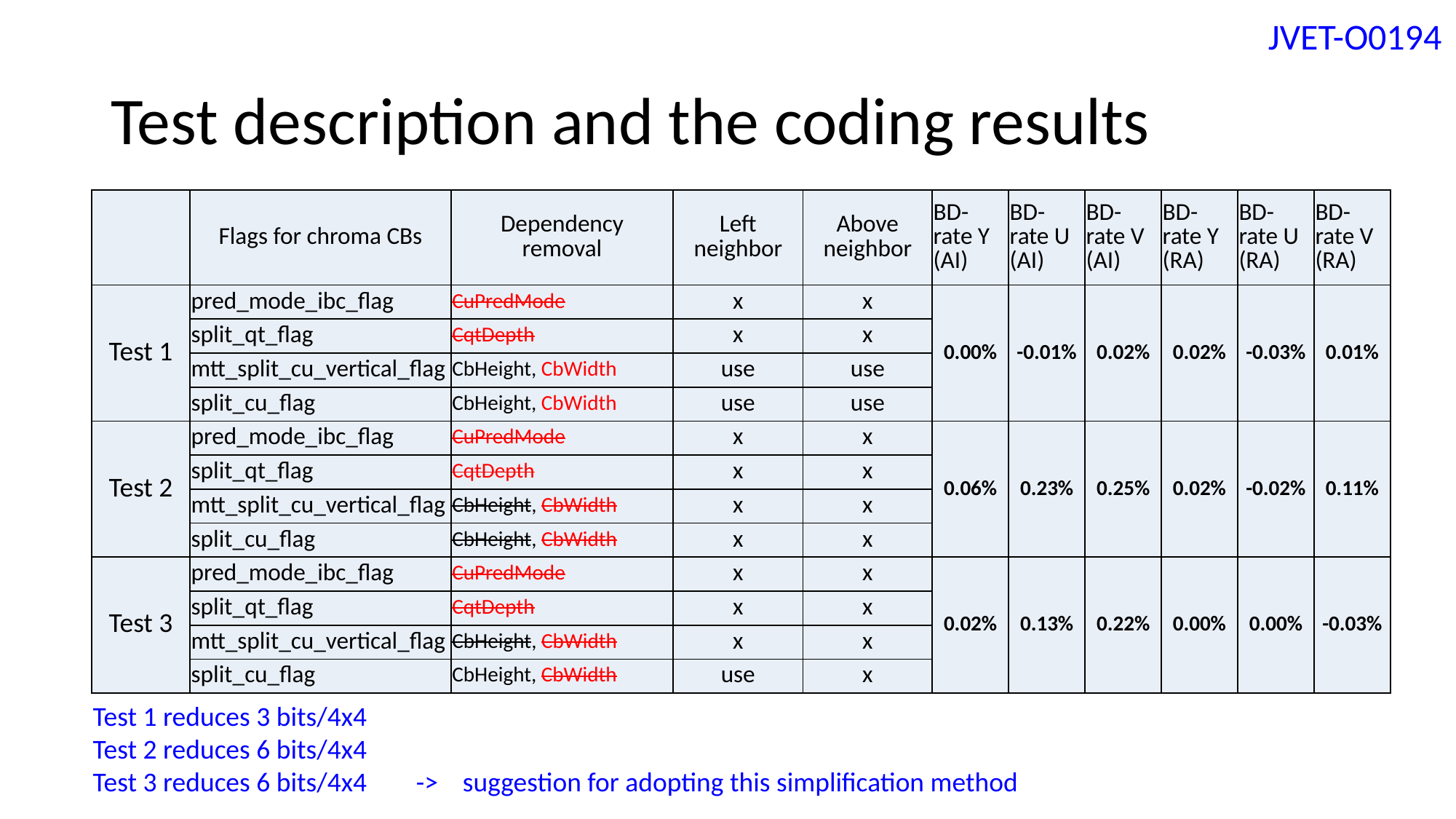

JVET-O0194
# Test description and the coding results
|  | Flags for chroma CBs | Dependency removal | Left neighbor | Above neighbor | BD-rate Y (AI) | BD-rate U (AI) | BD-rate V (AI) | BD-rate Y (RA) | BD-rate U (RA) | BD-rate V (RA) |
| --- | --- | --- | --- | --- | --- | --- | --- | --- | --- | --- |
| Test 1 | pred\_mode\_ibc\_flag | CuPredMode | x | x | 0.00% | -0.01% | 0.02% | 0.02% | -0.03% | 0.01% |
|  | split\_qt\_flag | CqtDepth | x | x |  |  |  |  |  |  |
|  | mtt\_split\_cu\_vertical\_flag | CbHeight, CbWidth | use | use |  |  |  |  |  |  |
|  | split\_cu\_flag | CbHeight, CbWidth | use | use |  |  |  |  |  |  |
| Test 2 | pred\_mode\_ibc\_flag | CuPredMode | x | x | 0.06% | 0.23% | 0.25% | 0.02% | -0.02% | 0.11% |
|  | split\_qt\_flag | CqtDepth | x | x |  |  |  |  |  |  |
|  | mtt\_split\_cu\_vertical\_flag | CbHeight, CbWidth | x | x |  |  |  |  |  |  |
|  | split\_cu\_flag | CbHeight, CbWidth | x | x |  |  |  |  |  |  |
| Test 3 | pred\_mode\_ibc\_flag | CuPredMode | x | x | 0.02% | 0.13% | 0.22% | 0.00% | 0.00% | -0.03% |
|  | split\_qt\_flag | CqtDepth | x | x |  |  |  |  |  |  |
|  | mtt\_split\_cu\_vertical\_flag | CbHeight, CbWidth | x | x |  |  |  |  |  |  |
|  | split\_cu\_flag | CbHeight, CbWidth | use | x |  |  |  |  |  |  |
Test 1 reduces 3 bits/4x4
Test 2 reduces 6 bits/4x4
Test 3 reduces 6 bits/4x4        ->    suggestion for adopting this simplification method